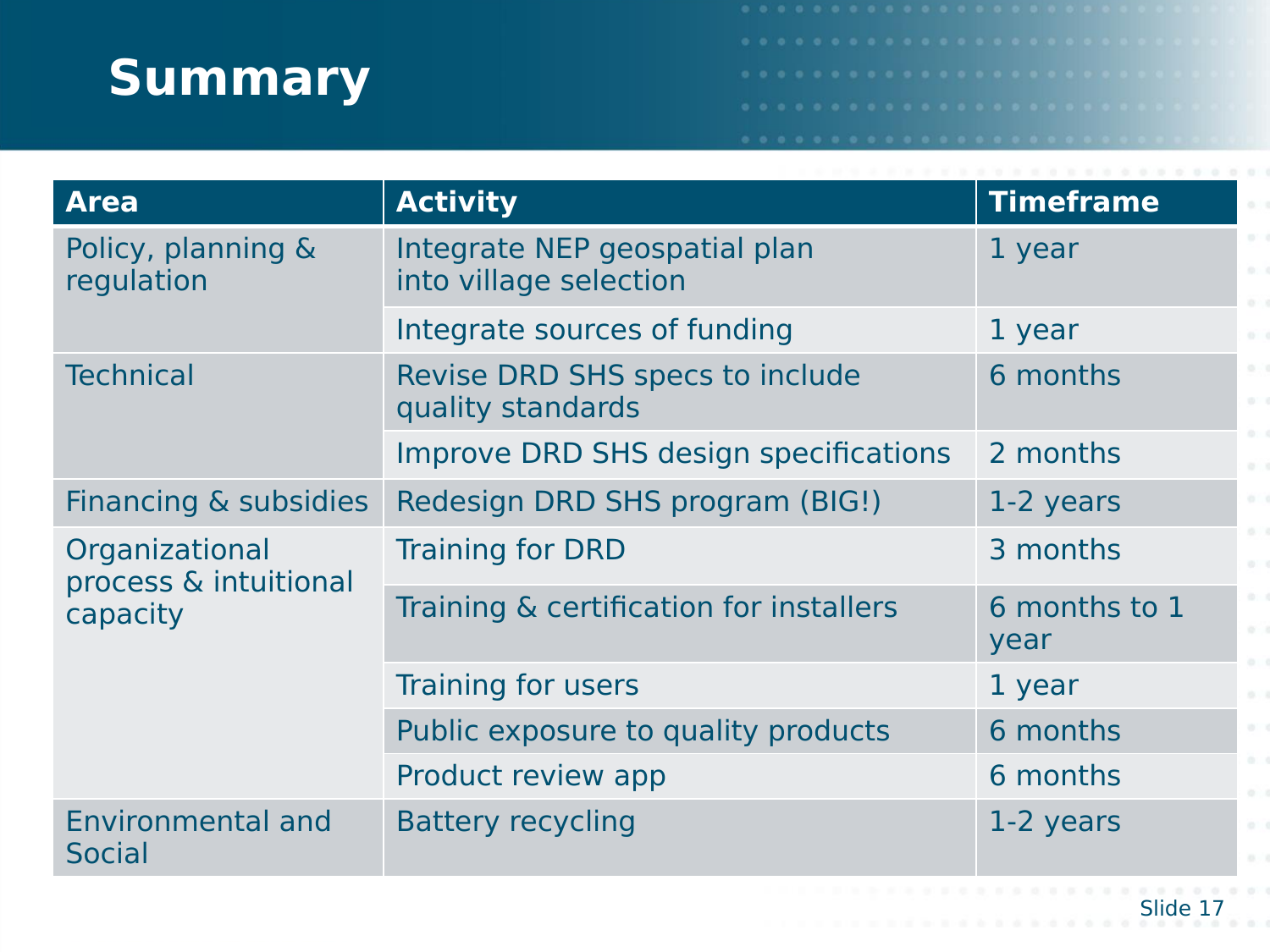

# Summary
| Area | Activity | Timeframe |
| --- | --- | --- |
| Policy, planning & regulation | Integrate NEP geospatial plan into village selection | 1 year |
|  | Integrate sources of funding | 1 year |
| Technical | Revise DRD SHS specs to include quality standards | 6 months |
|  | Improve DRD SHS design specifications | 2 months |
| Financing & subsidies | Redesign DRD SHS program (BIG!) | 1-2 years |
| Organizational process & intuitional capacity | Training for DRD | 3 months |
|  | Training & certification for installers | 6 months to 1 year |
|  | Training for users | 1 year |
|  | Public exposure to quality products | 6 months |
|  | Product review app | 6 months |
| Environmental and Social | Battery recycling | 1-2 years |
Slide 17